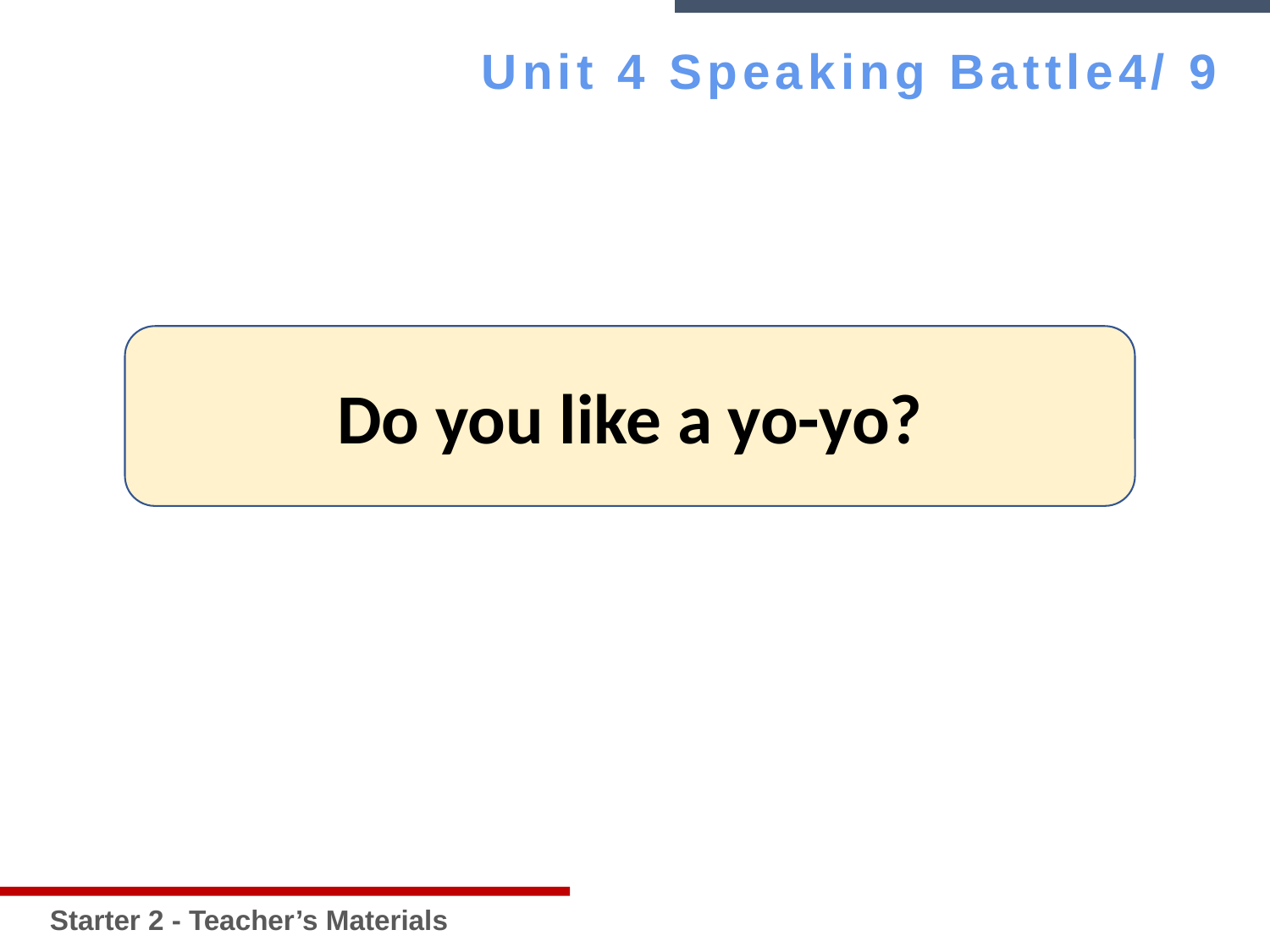

Starter 2 - Teacher’s Materials
Unit 4 Speaking Battle4/ 9
Do you like a yo-yo?